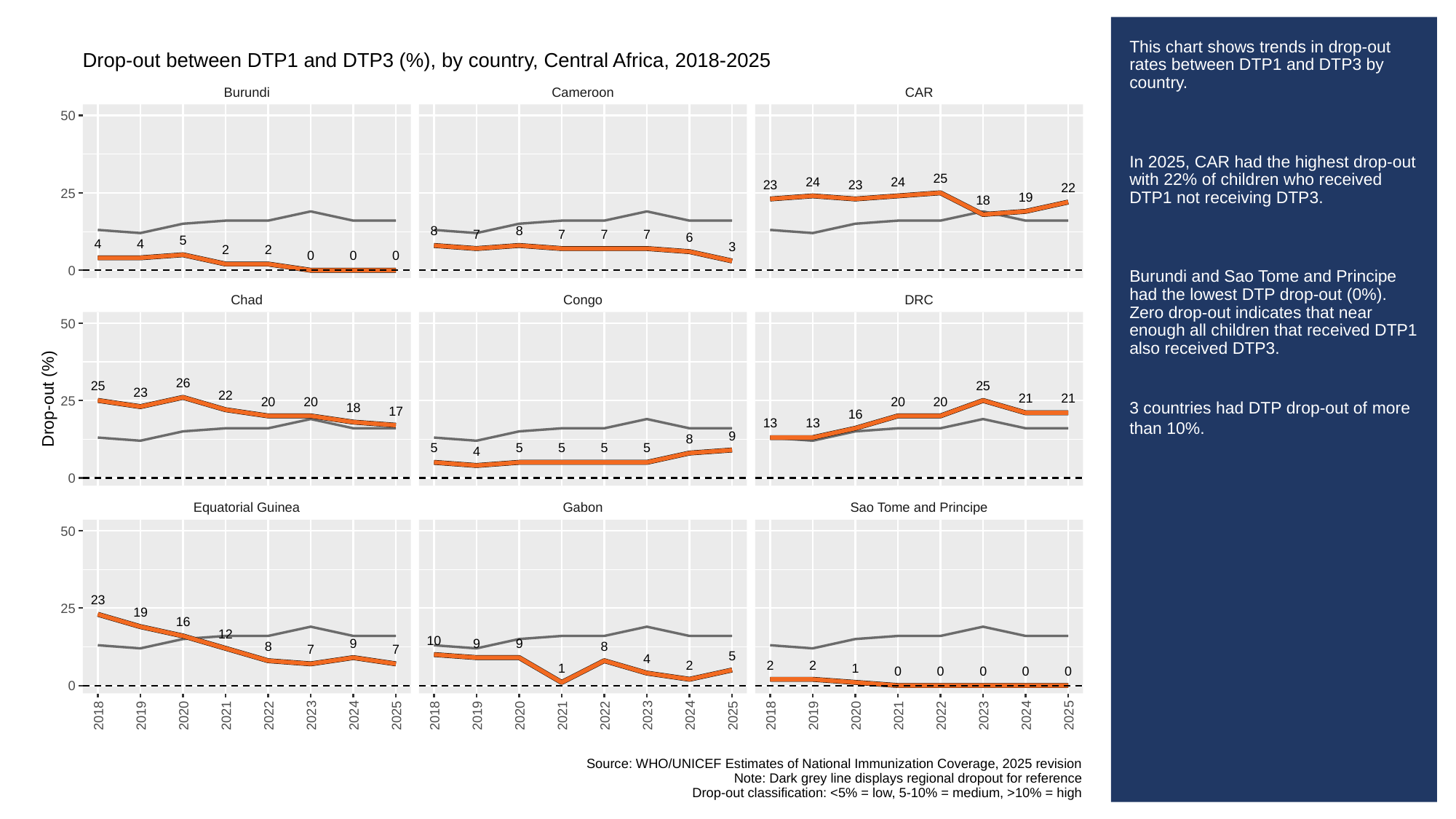

# This chart shows trends in drop-out rates between DTP1 and DTP3 by country.

In 2025, CAR had the highest drop-out with 22% of children who received DTP1 not receiving DTP3.

Burundi and Sao Tome and Principe had the lowest DTP drop-out (0%). Zero drop-out indicates that near enough all children that received DTP1 also received DTP3.

3 countries had DTP drop-out of more than 10%.

Drop-out between DTP1 and DTP3 (%), by country, Central Africa, 2018-2025
Burundi
Cameroon
CAR

50

25
24
24
23
23
22
25
19

18

8
8
7
7
7
7

6
5
4
4
3
2
2

0
0
0

0

Chad
Congo
DRC

50

26
25
25
23
22
Drop-out (%)
21
21
25
20
20
20
20

18
17
16
13
13

9
8

5
5
5
5
5
4

0

Equatorial Guinea
Gabon
Sao Tome and Principe

50

23
25
19

16

12
10
9
9
9
8
8
7
7

5
4

2
2
2
1
1
0
0
0
0
0

0

2018
2019
2020
2021
2022
2023
2024
2025
2018
2019
2020
2021
2022
2023
2024
2025
2018
2019
2020
2021
2022
2023
2024
2025
Source: WHO/UNICEF Estimates of National Immunization Coverage, 2025 revision
Note: Dark grey line displays regional dropout for reference
Drop-out classification: <5% = low, 5-10% = medium, >10% = high